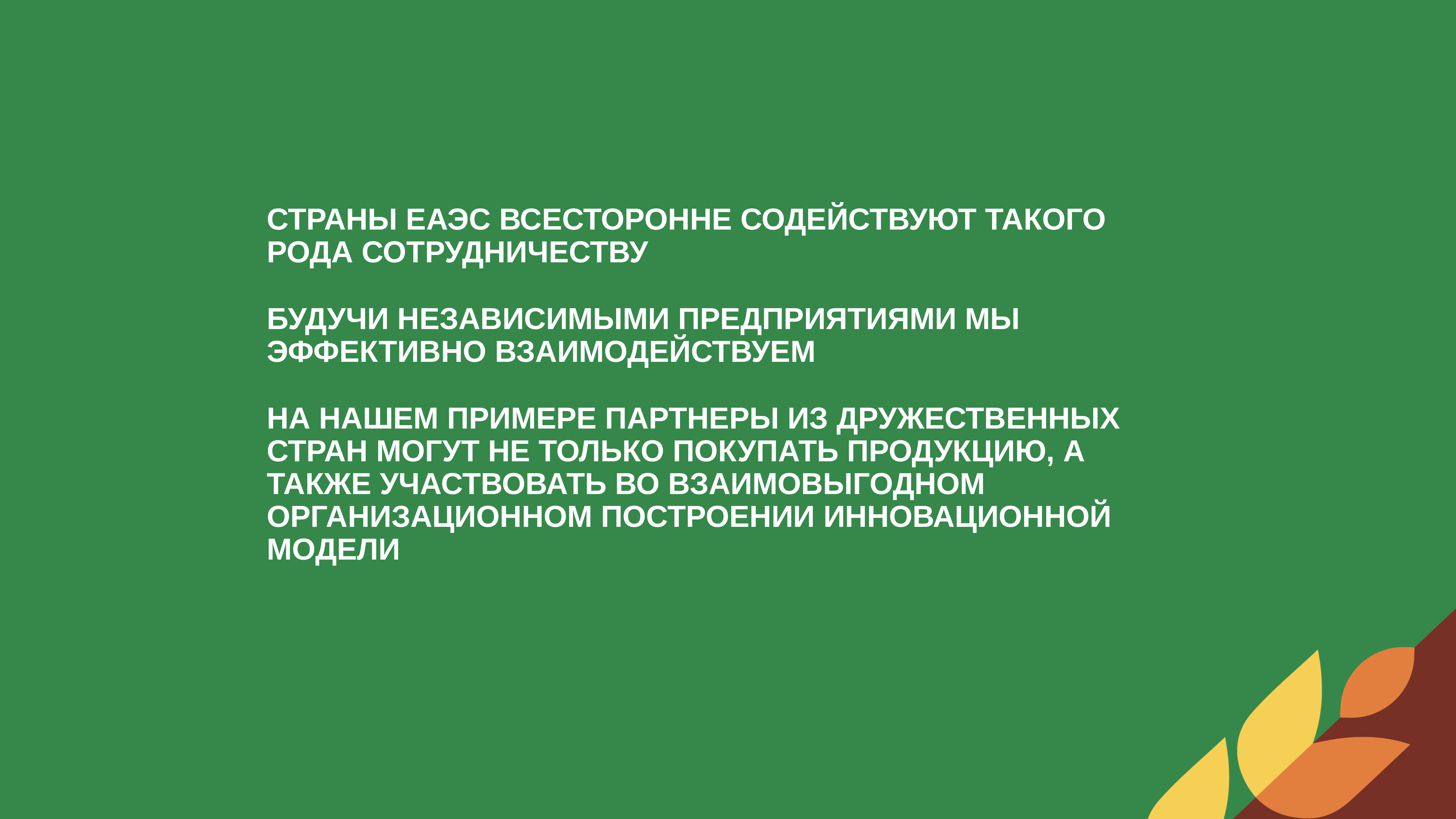

СТРАНЫ ЕАЭС ВСЕСТОРОННЕ СОДЕЙСТВУЮТ ТАКОГО РОДА СОТРУДНИЧЕСТВУ
БУДУЧИ НЕЗАВИСИМЫМИ ПРЕДПРИЯТИЯМИ МЫ ЭФФЕКТИВНО ВЗАИМОДЕЙСТВУЕМ
НА НАШЕМ ПРИМЕРЕ ПАРТНЕРЫ ИЗ ДРУЖЕСТВЕННЫХ СТРАН МОГУТ НЕ ТОЛЬКО ПОКУПАТЬ ПРОДУКЦИЮ, А ТАКЖЕ УЧАСТВОВАТЬ ВО ВЗАИМОВЫГОДНОМ ОРГАНИЗАЦИОННОМ ПОСТРОЕНИИ ИННОВАЦИОННОЙ МОДЕЛИ